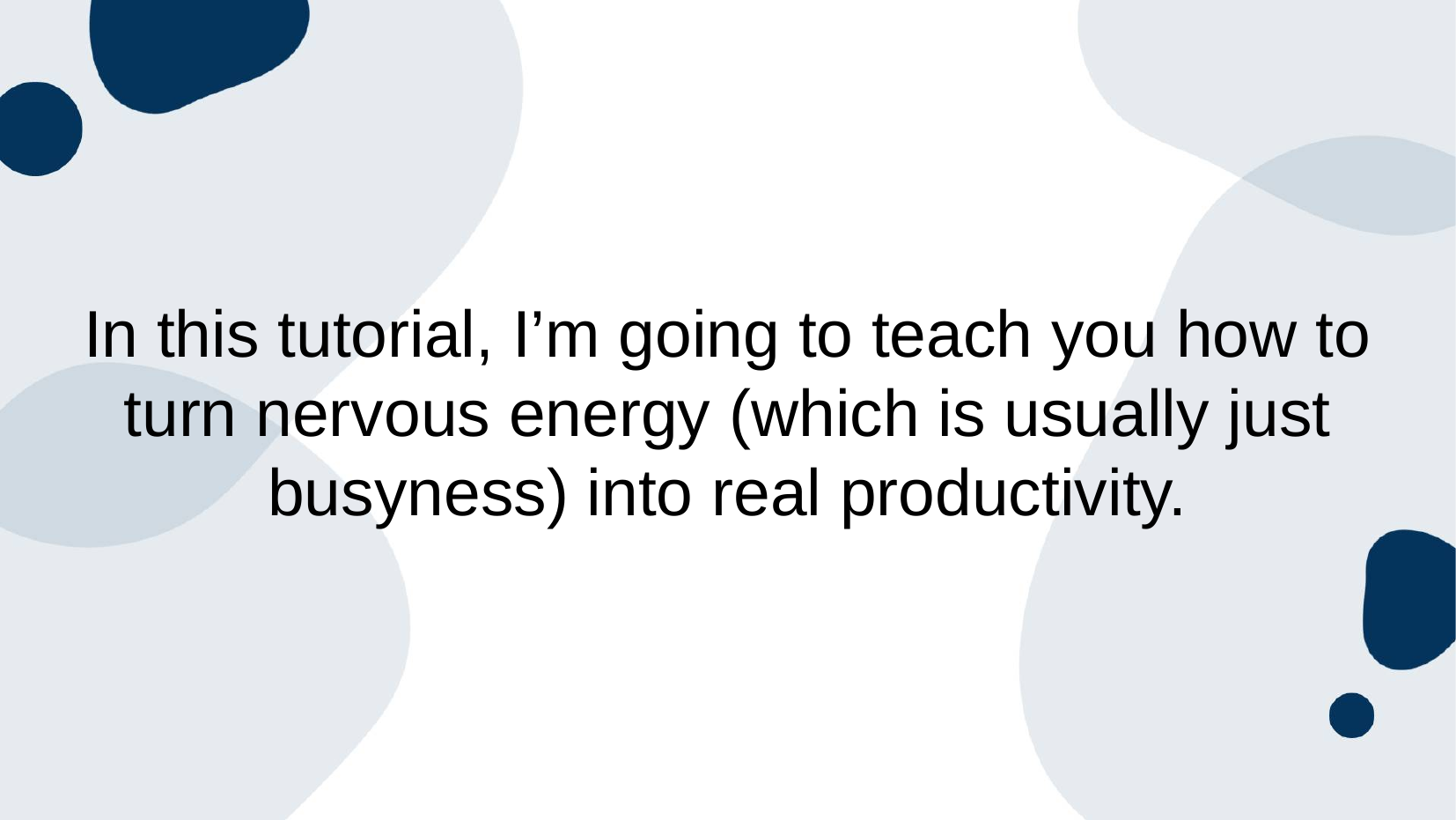

In this tutorial, I’m going to teach you how to turn nervous energy (which is usually just busyness) into real productivity.